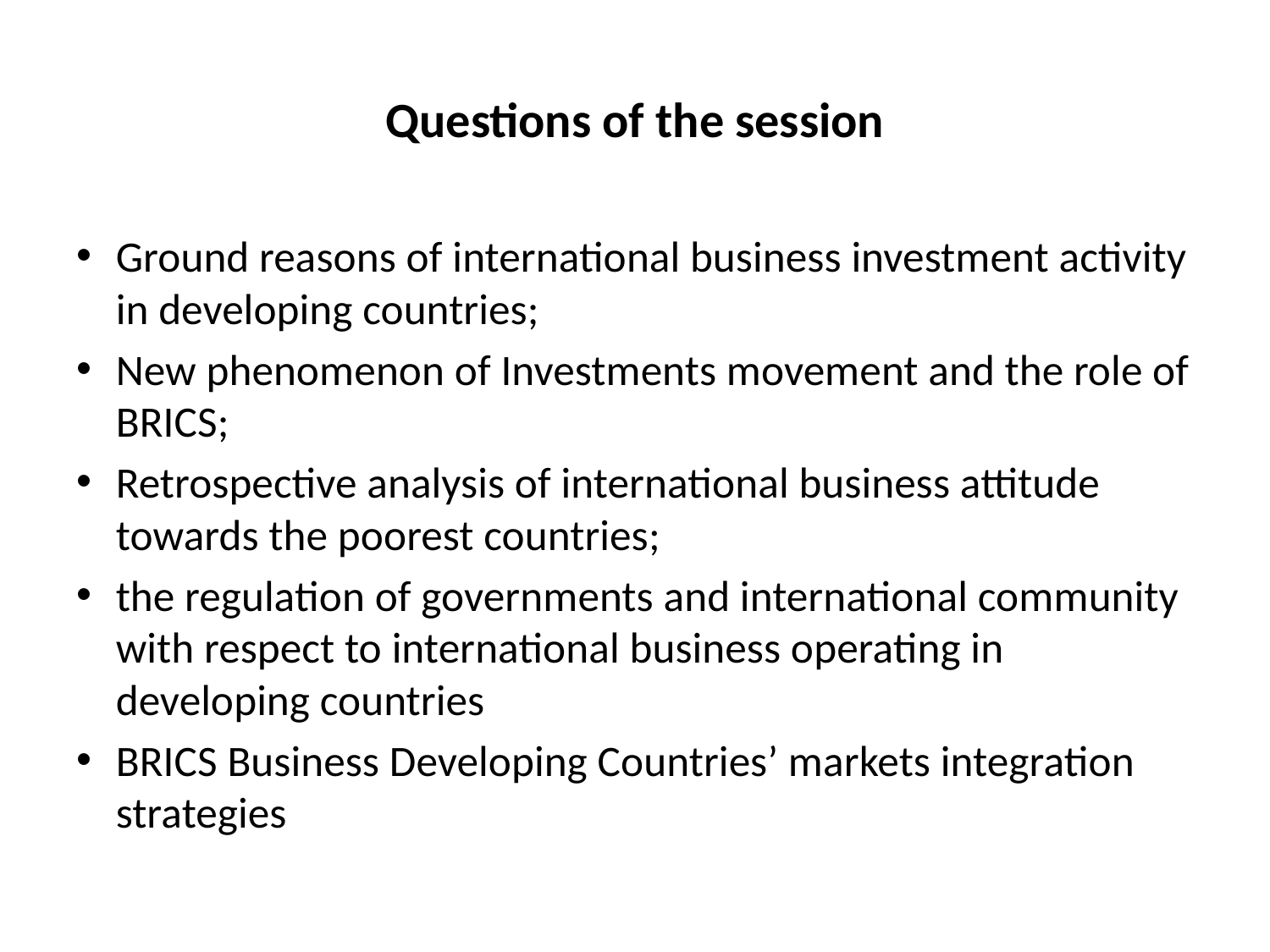

# Questions of the session
Ground reasons of international business investment activity in developing countries;
New phenomenon of Investments movement and the role of BRICS;
Retrospective analysis of international business attitude towards the poorest countries;
the regulation of governments and international community with respect to international business operating in developing countries
BRICS Business Developing Countries’ markets integration strategies